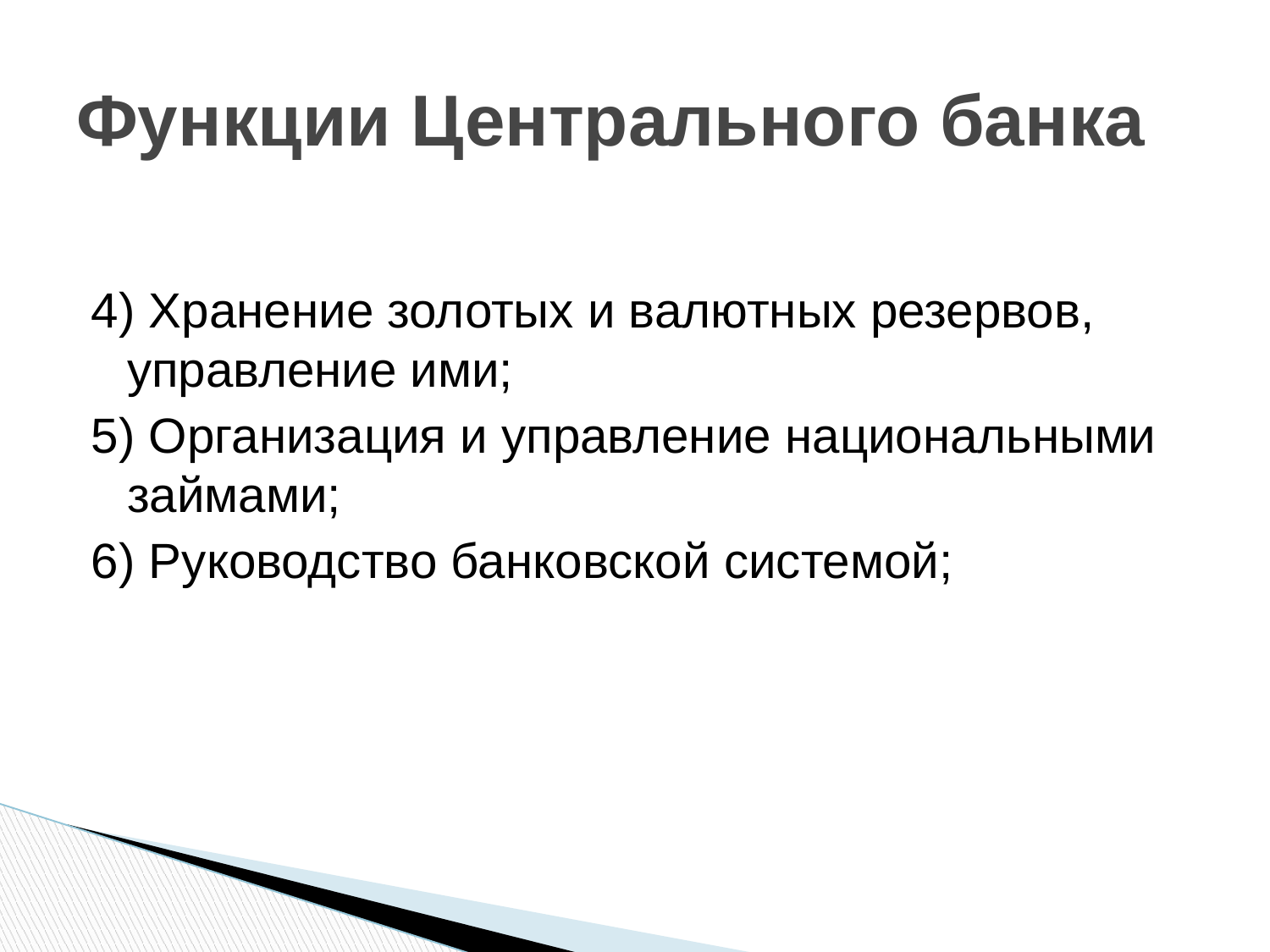

# Функции Центрального банка

4) Хранение золотых и валютных резервов, управление ими;
5) Организация и управление национальными займами;
6) Руководство банковской системой;